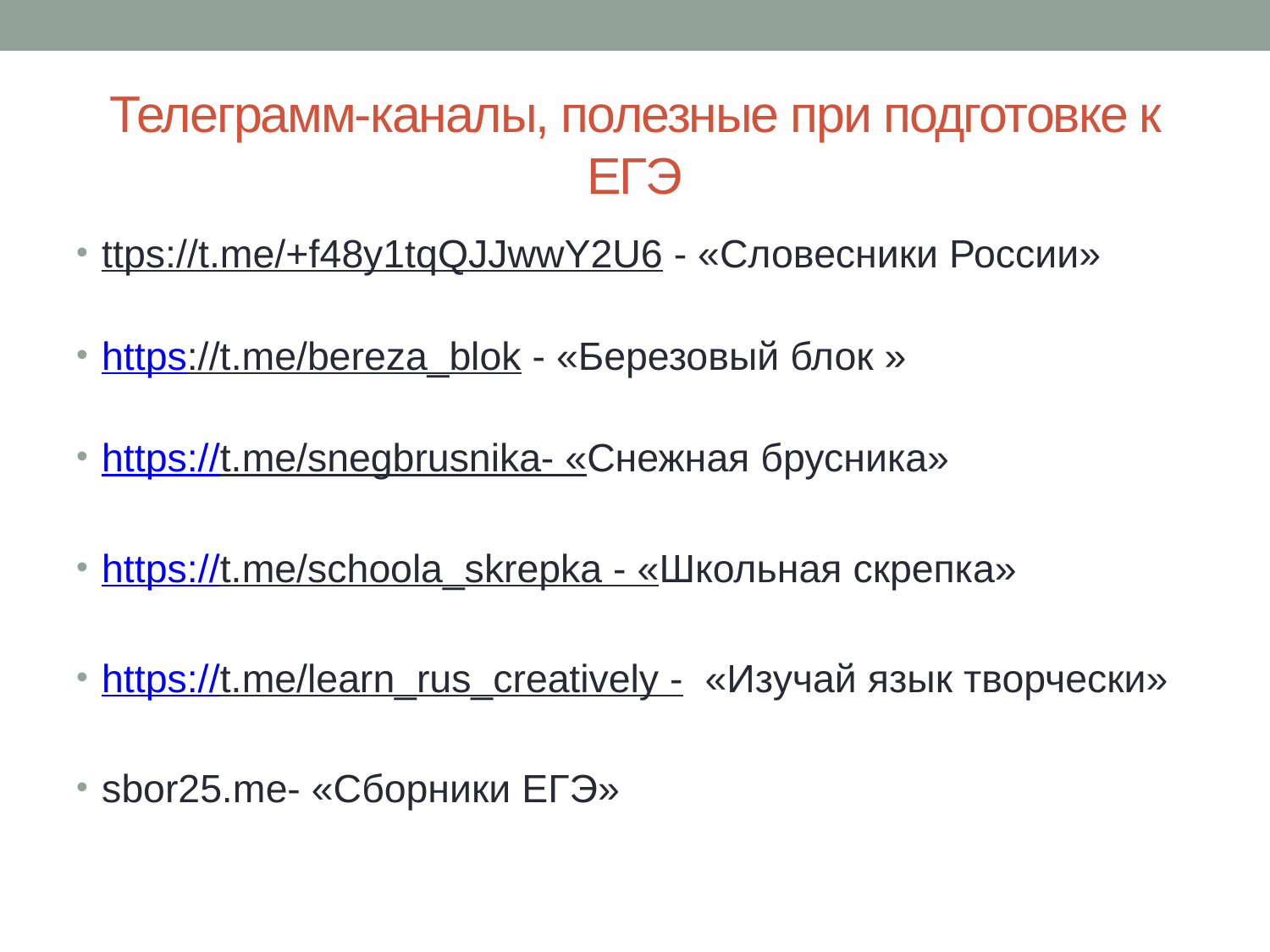

# Телеграмм-каналы, полезные при подготовке к ЕГЭ
ttps://t.me/+f48y1tqQJJwwY2U6 - «Словесники России»
https://t.me/bereza_blok - «Березовый блок »
https://t.me/snegbrusnika- «Снежная брусника»

https://t.me/schoola_skrepka - «Школьная скрепка»

https://t.me/learn_rus_creatively -  «Изучай язык творчески»

sbor25.me- «Сборники ЕГЭ»